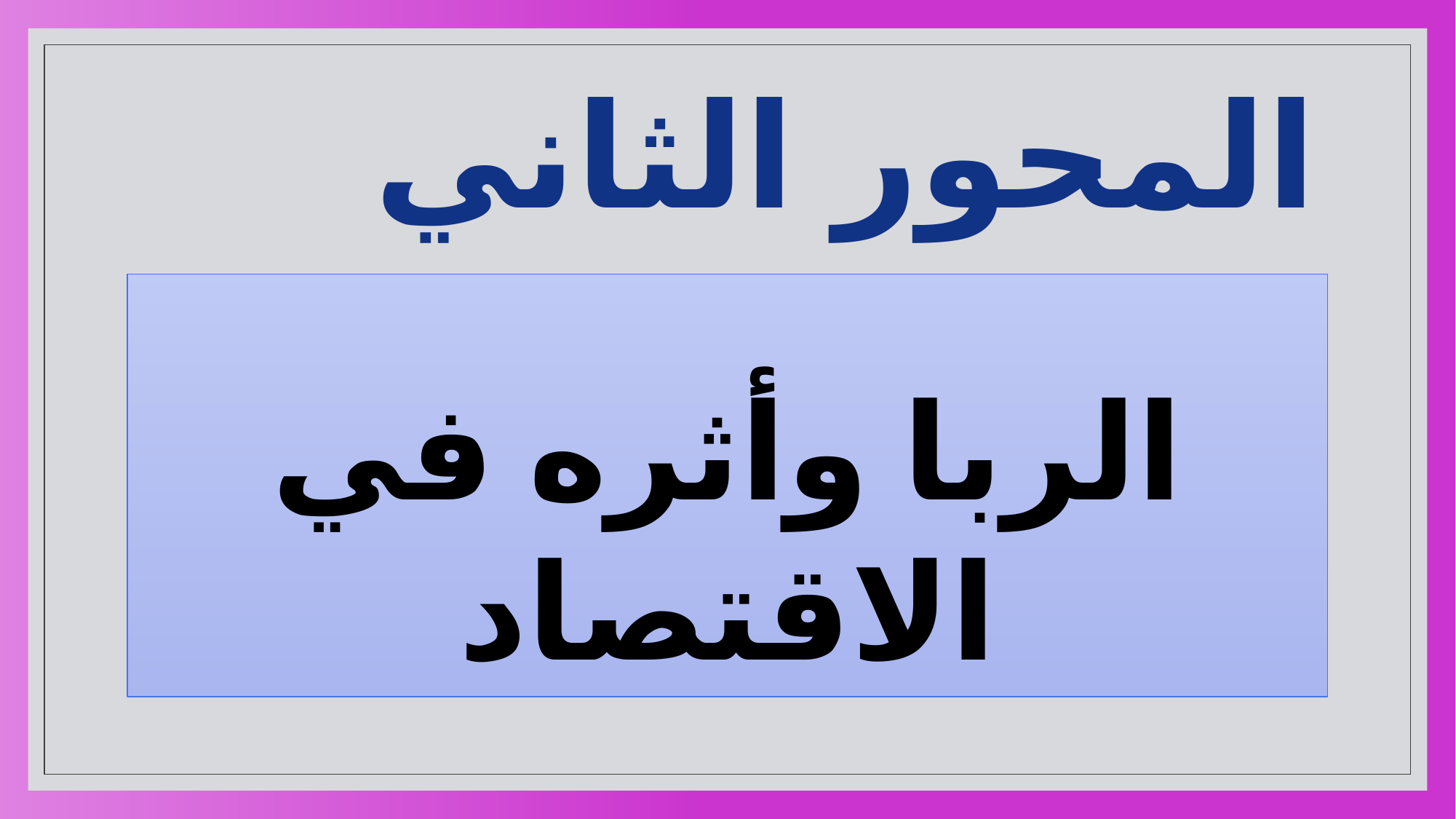

# المحور الثاني

الربا وأثره في الاقتصاد